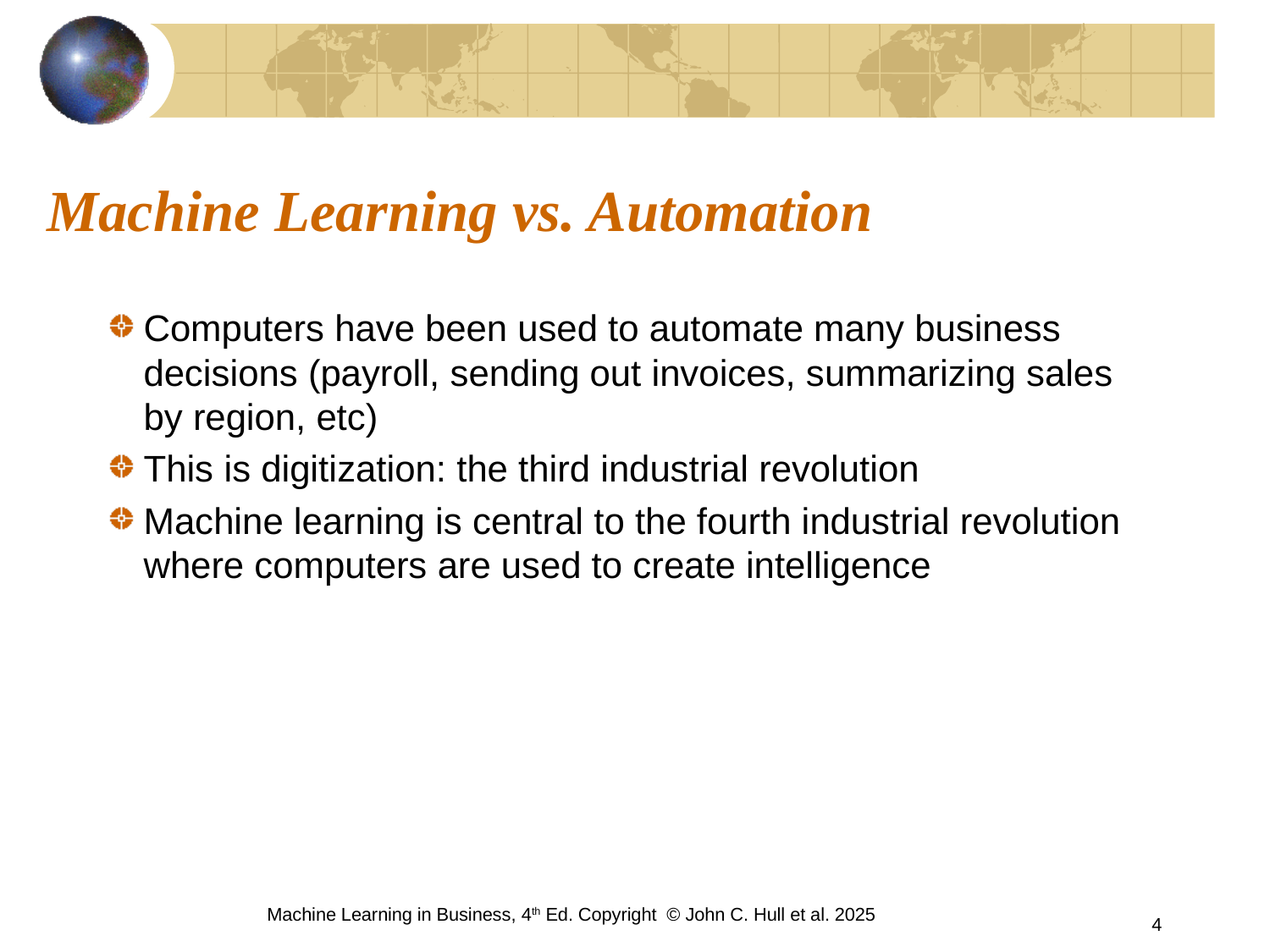

# Machine Learning vs. Automation
Computers have been used to automate many business decisions (payroll, sending out invoices, summarizing sales by region, etc)
This is digitization: the third industrial revolution
Machine learning is central to the fourth industrial revolution where computers are used to create intelligence
Machine Learning in Business, 4th Ed. Copyright  © John C. Hull et al. 2025
4